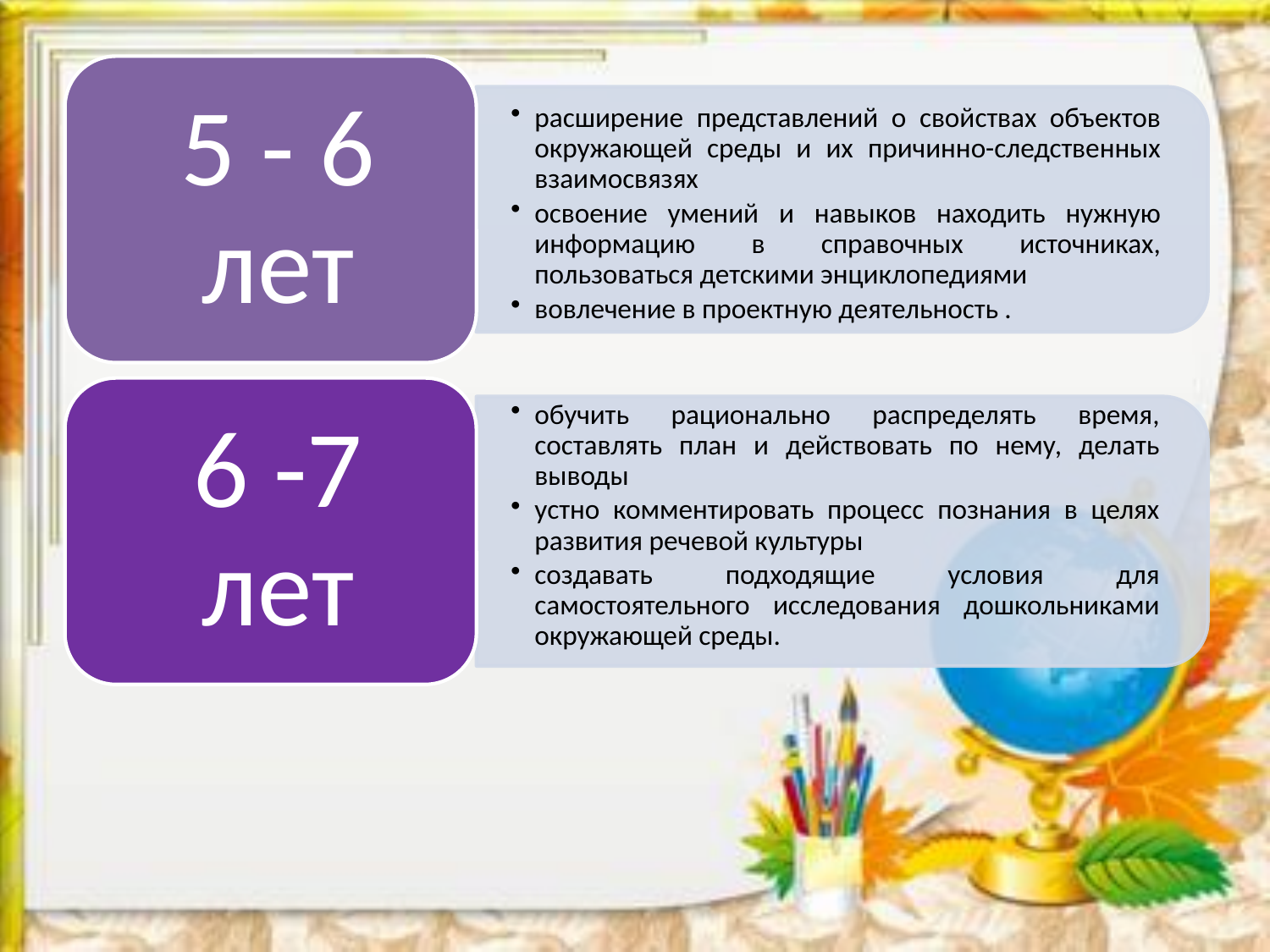

расширение представлений о свойствах объектов окружающей среды и их причинно-следственных взаимосвязях
освоение умений и навыков находить нужную информацию в справочных источниках, пользоваться детскими энциклопедиями
вовлечение в проектную деятельность .

5 - 6 лет

обучить рационально распределять время, составлять план и действовать по нему, делать выводы
устно комментировать процесс познания в целях развития речевой культуры
создавать подходящие условия для самостоятельного исследования дошкольниками окружающей среды.

6 -7 лет